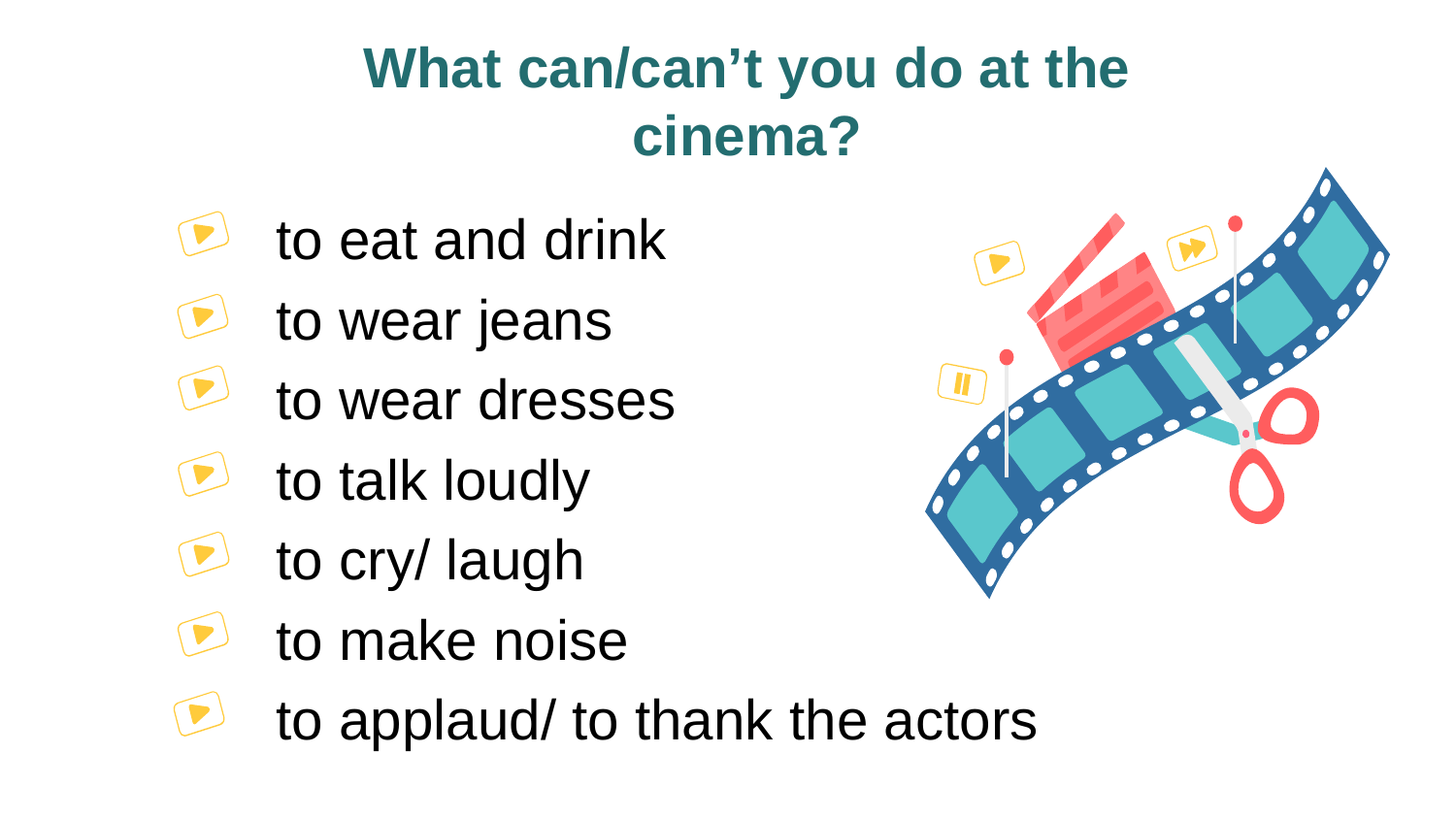

What can/can’t you do at the cinema?

to eat and drink
to wear jeans
to wear dresses
to talk loudly
to cry/ laugh
to make noise
to applaud/ to thank the actors